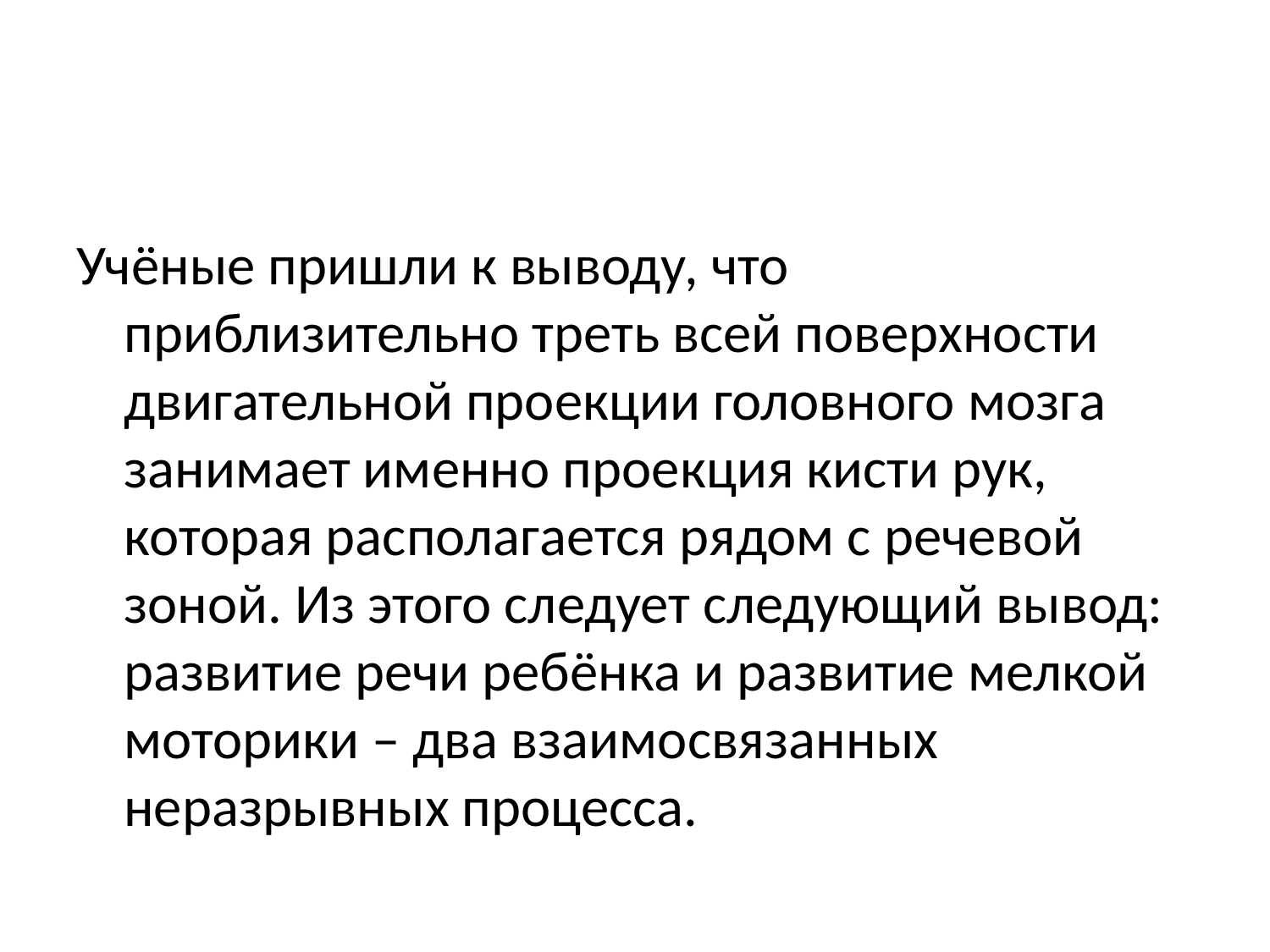

#
Учёные пришли к выводу, что приблизительно треть всей поверхности двигательной проекции головного мозга занимает именно проекция кисти рук, которая располагается рядом с речевой зоной. Из этого следует следующий вывод: развитие речи ребёнка и развитие мелкой моторики – два взаимосвязанных неразрывных процесса.